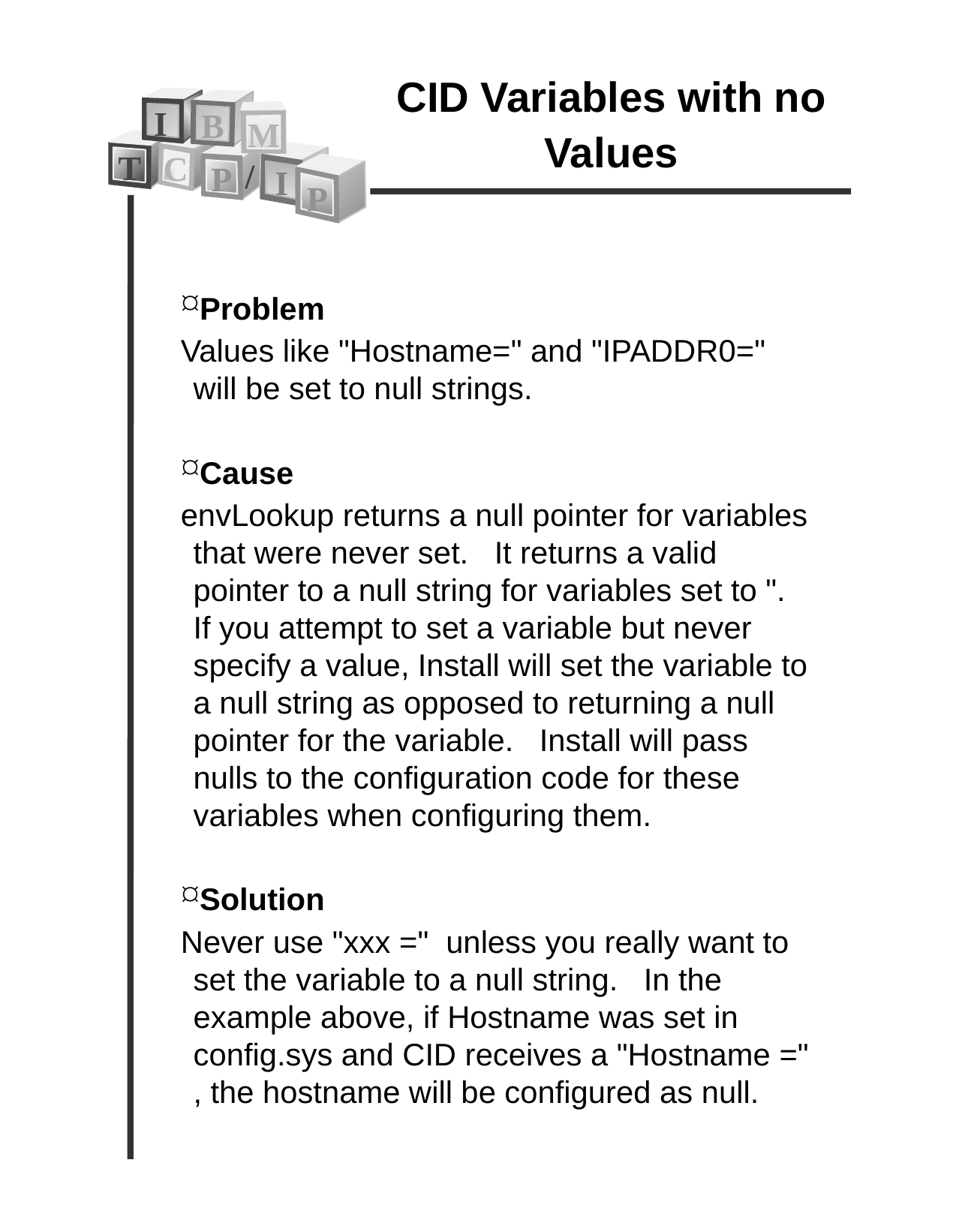

CID Variables with no Values

I

B

M

T
C

/

P

I

P

Problem
Values like "Hostname=" and "IPADDR0=" will be set to null strings.

Cause
envLookup returns a null pointer for variables that were never set.   It returns a valid pointer to a null string for variables set to ".   If you attempt to set a variable but never specify a value, Install will set the variable to a null string as opposed to returning a null pointer for the variable.   Install will pass nulls to the configuration code for these variables when configuring them.

Solution
Never use "xxx ="  unless you really want to set the variable to a null string.   In the example above, if Hostname was set in config.sys and CID receives a "Hostname =" , the hostname will be configured as null.